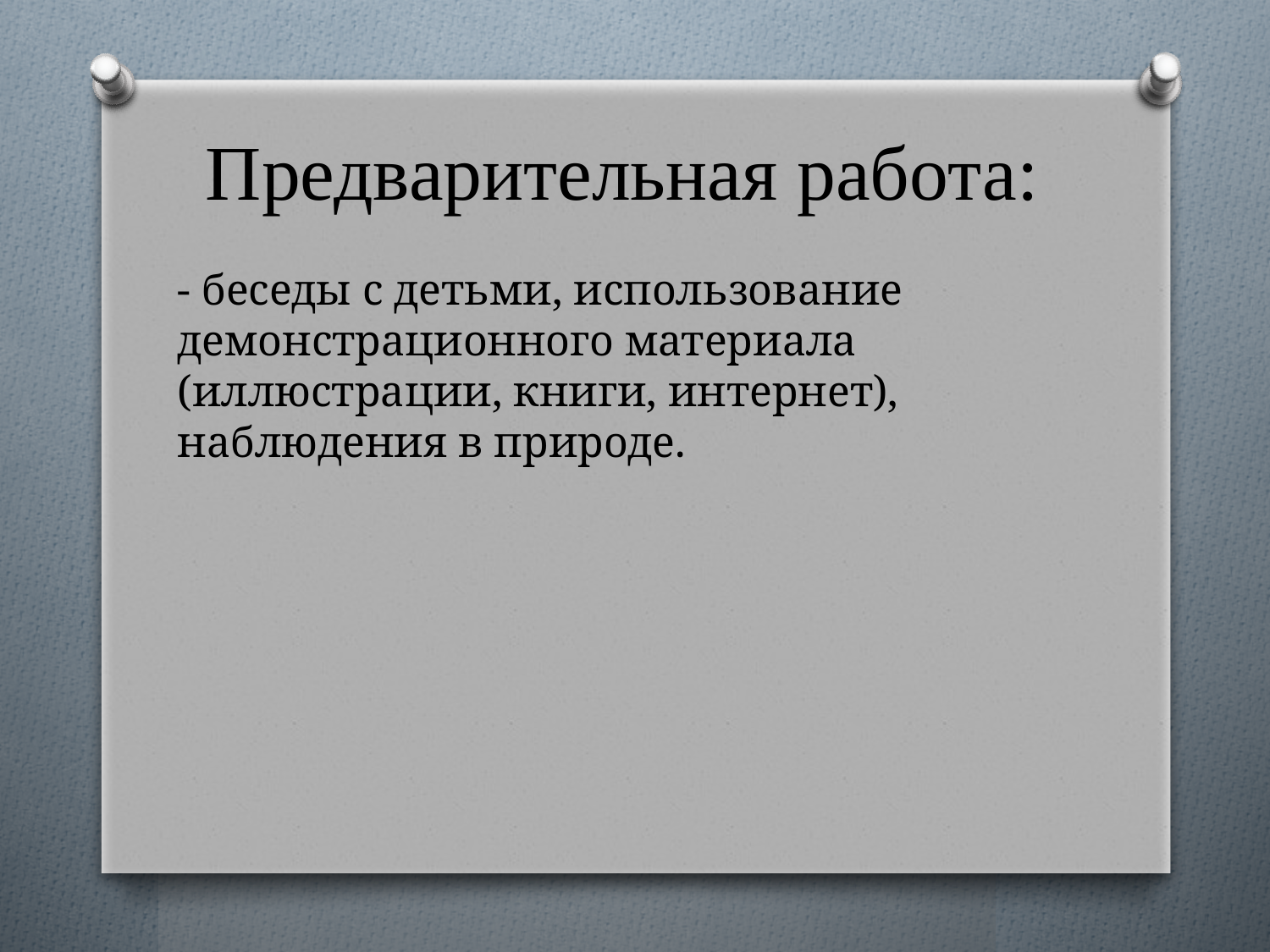

# Предварительная работа:
- беседы с детьми, использование демонстрационного материала (иллюстрации, книги, интернет), наблюдения в природе.